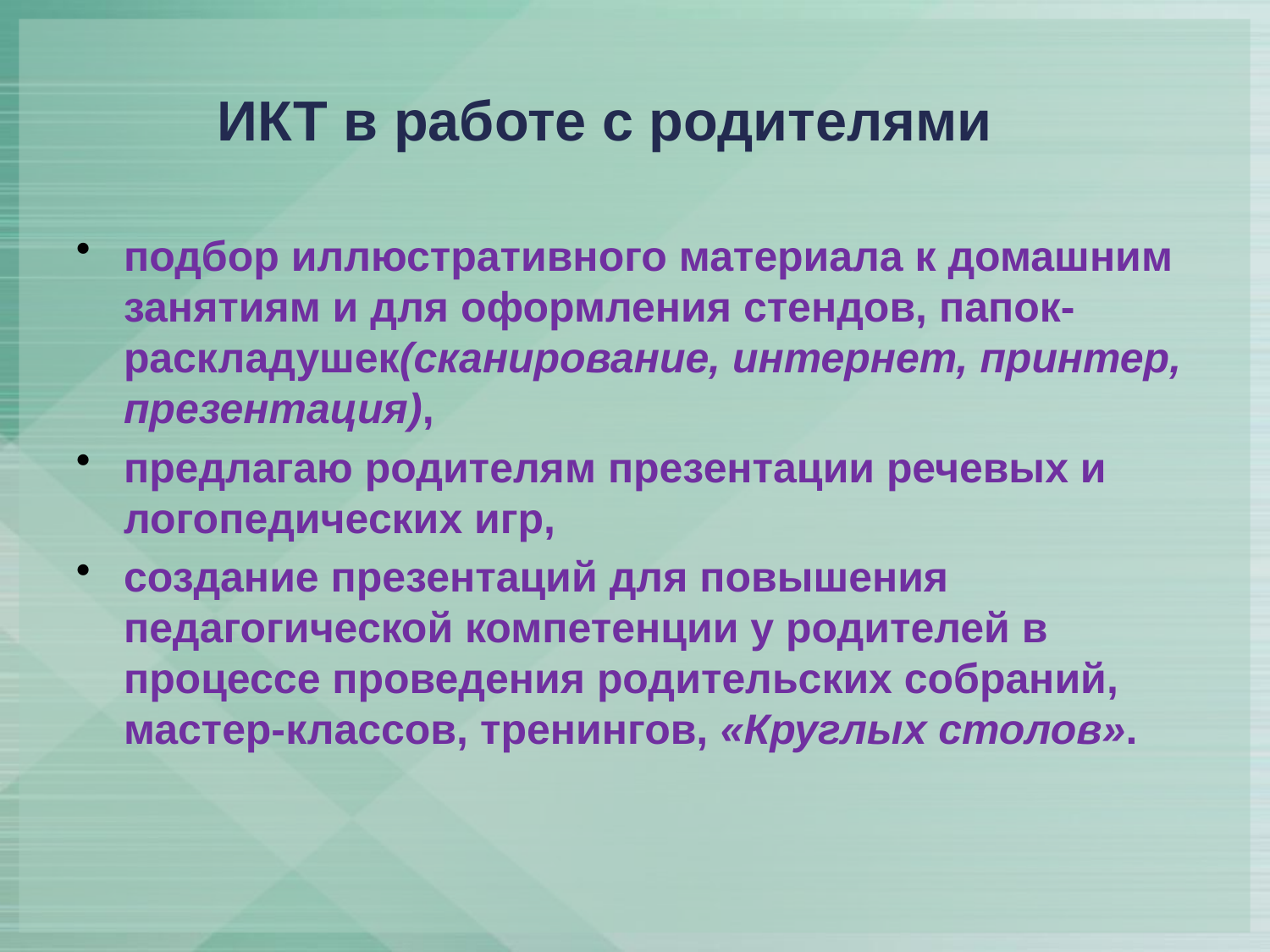

# ИКТ в работе с родителями
подбор иллюстративного материала к домашним занятиям и для оформления стендов, папок-раскладушек(сканирование, интернет, принтер, презентация),
предлагаю родителям презентации речевых и логопедических игр,
создание презентаций для повышения  педагогической компетенции у родителей в процессе проведения родительских собраний, мастер-классов, тренингов, «Круглых столов».